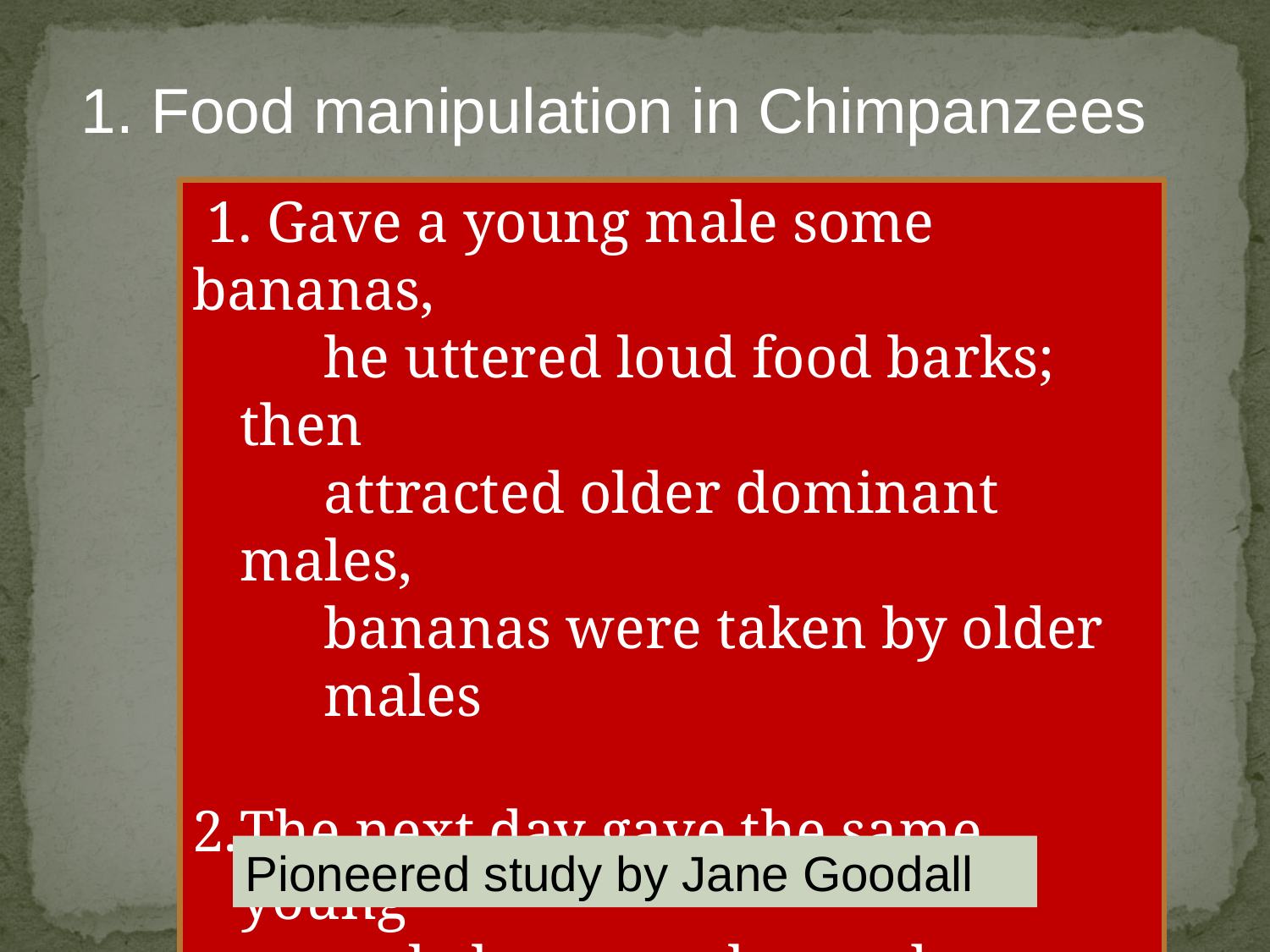

1. Food manipulation in Chimpanzees
 1. Gave a young male some bananas,
         he uttered loud food barks;  then
         attracted older dominant males,
         bananas were taken by older
         males

The next day gave the same young
         male bananas, he made “faint”
         choking sounds

Pioneered study by Jane Goodall